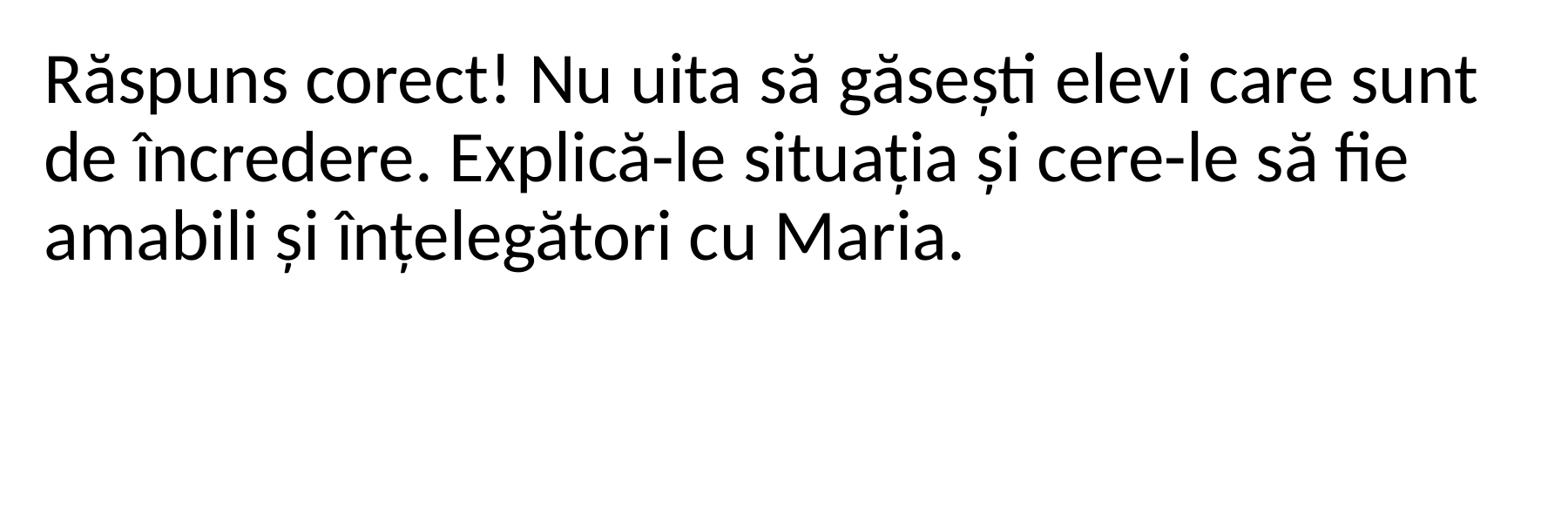

Răspuns corect! Nu uita să găsești elevi care sunt de încredere. Explică-le situația și cere-le să fie amabili și înțelegători cu Maria.